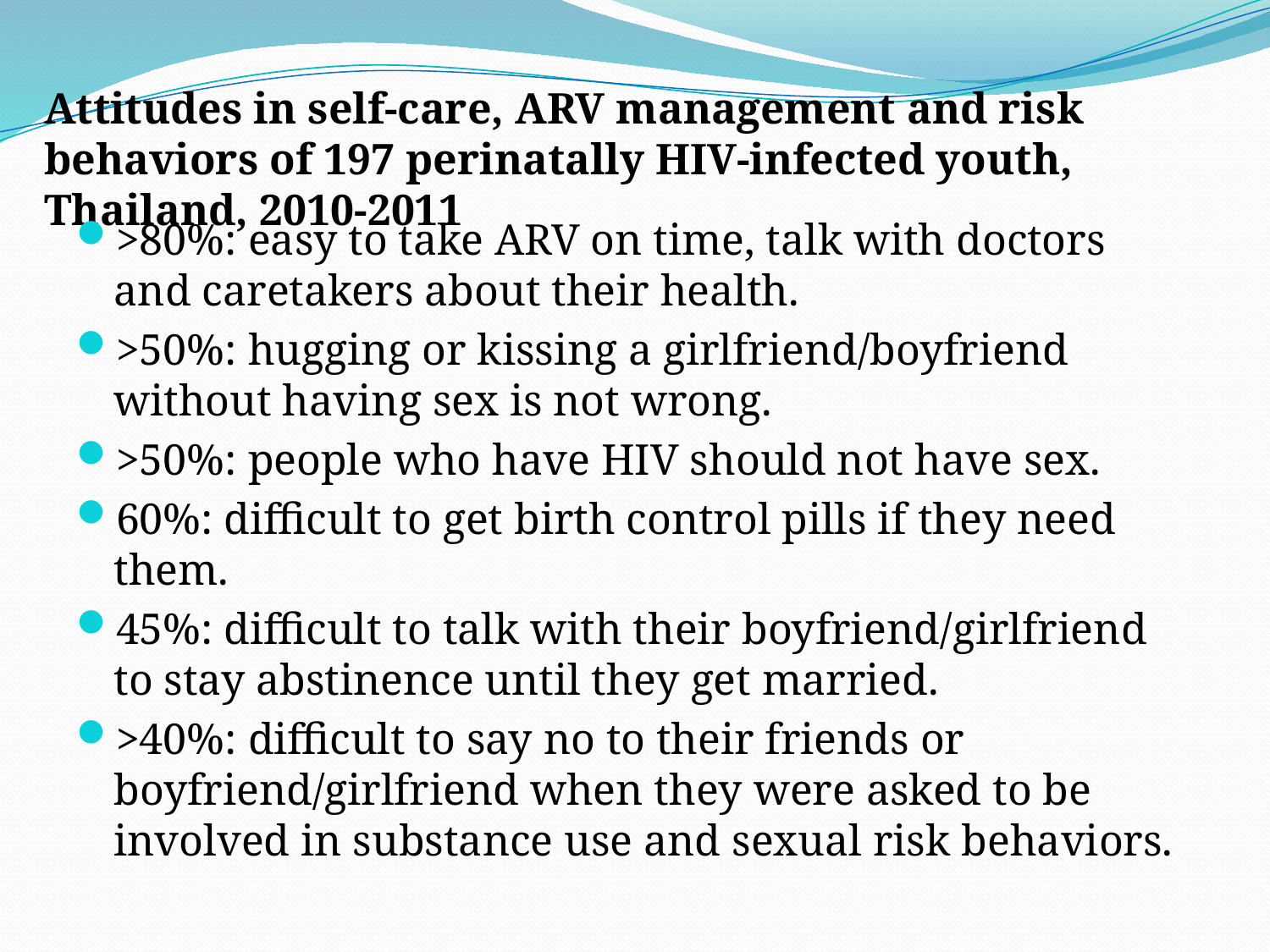

Attitudes in self-care, ARV management and risk behaviors of 197 perinatally HIV-infected youth, Thailand, 2010-2011
>80%: easy to take ARV on time, talk with doctors and caretakers about their health.
>50%: hugging or kissing a girlfriend/boyfriend without having sex is not wrong.
>50%: people who have HIV should not have sex.
60%: difficult to get birth control pills if they need them.
45%: difficult to talk with their boyfriend/girlfriend to stay abstinence until they get married.
>40%: difficult to say no to their friends or boyfriend/girlfriend when they were asked to be involved in substance use and sexual risk behaviors.